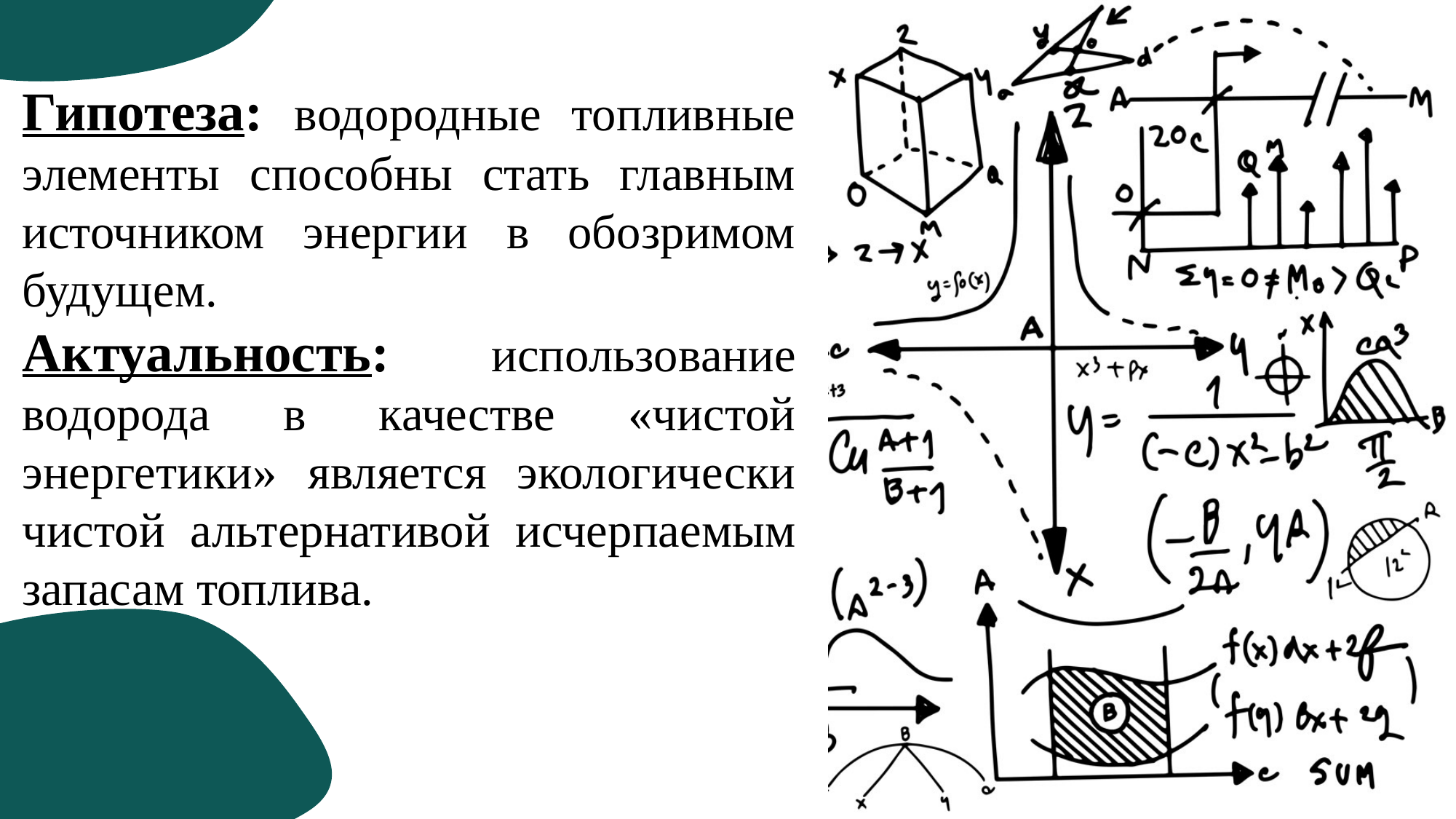

Гипотеза: водородные топливные элементы способны стать главным источником энергии в обозримом будущем.
Актуальность: использование водорода в качестве «чистой энергетики» является экологически чистой альтернативой исчерпаемым запасам топлива.